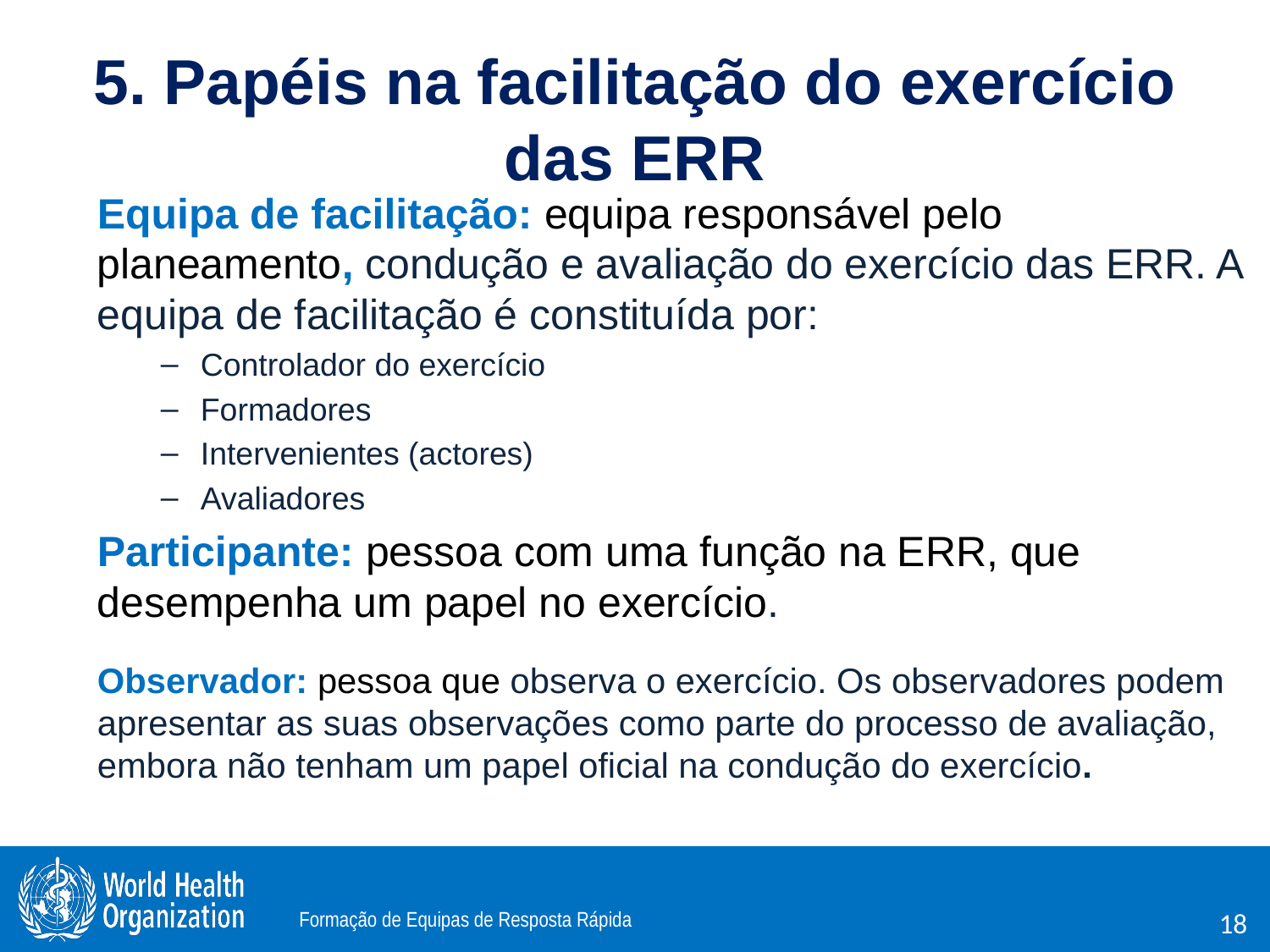

# 5. Papéis na facilitação do exercício das ERR
Equipa de facilitação: equipa responsável pelo planeamento, condução e avaliação do exercício das ERR. A equipa de facilitação é constituída por:
Controlador do exercício
Formadores
Intervenientes (actores)
Avaliadores
Participante: pessoa com uma função na ERR, que desempenha um papel no exercício.

Observador: pessoa que observa o exercício. Os observadores podem apresentar as suas observações como parte do processo de avaliação, embora não tenham um papel oficial na condução do exercício.